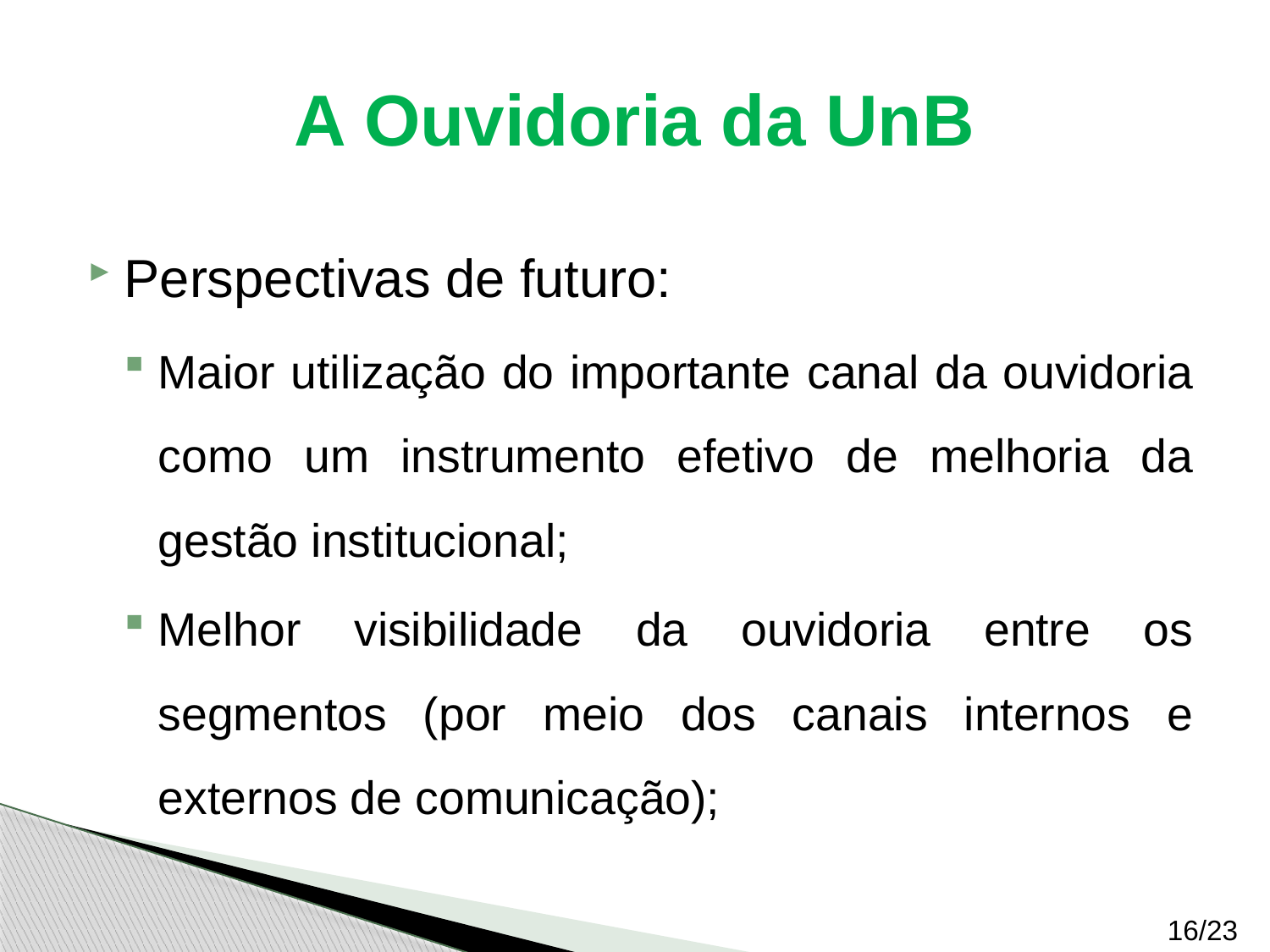

# A Ouvidoria da UnB
Perspectivas de futuro:
Maior utilização do importante canal da ouvidoria como um instrumento efetivo de melhoria da gestão institucional;
Melhor visibilidade da ouvidoria entre os segmentos (por meio dos canais internos e externos de comunicação);
16/23